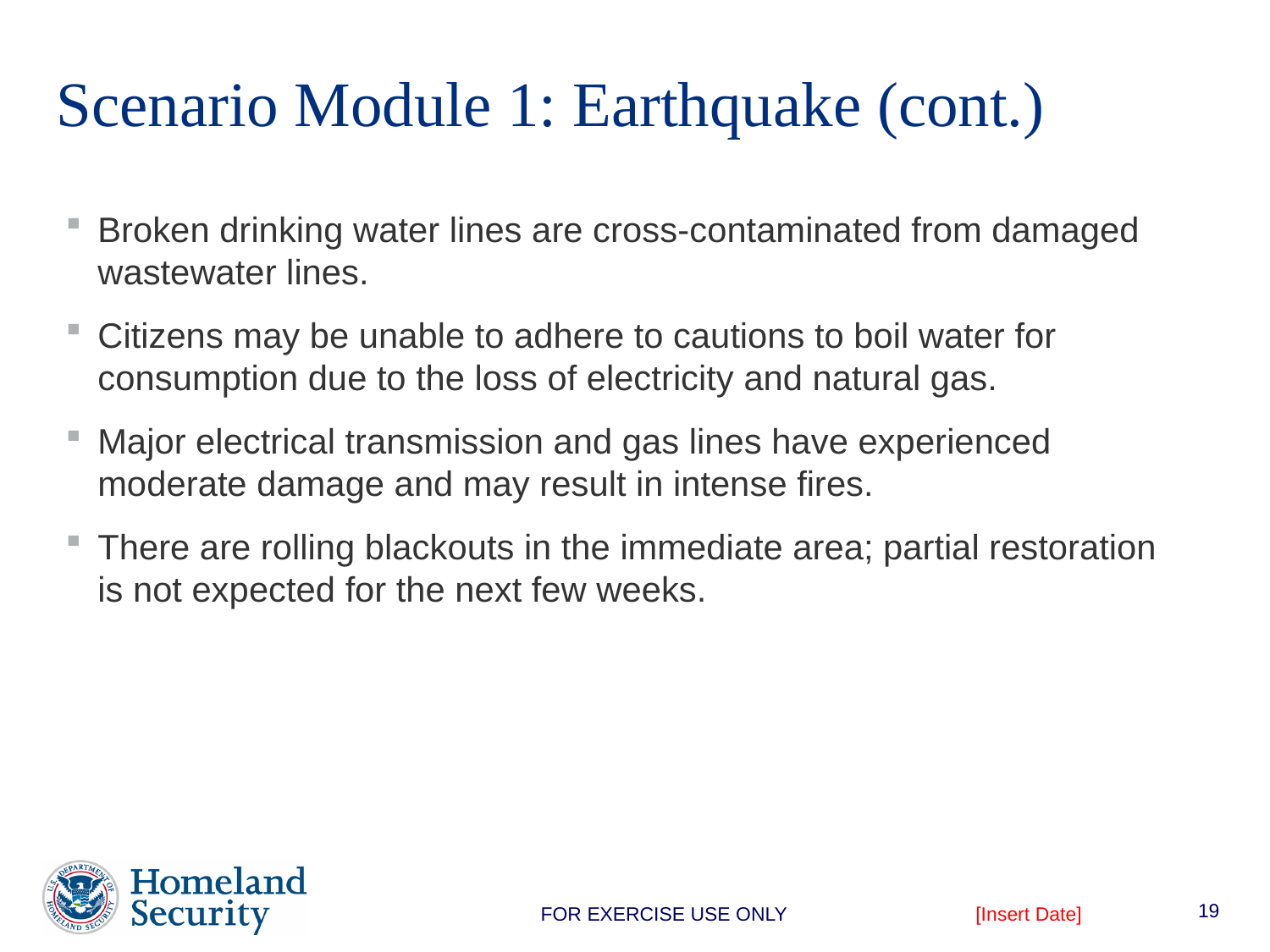

# Scenario Module 1: Earthquake (cont.)
Broken drinking water lines are cross-contaminated from damaged wastewater lines.
Citizens may be unable to adhere to cautions to boil water for consumption due to the loss of electricity and natural gas.
Major electrical transmission and gas lines have experienced moderate damage and may result in intense fires.
There are rolling blackouts in the immediate area; partial restoration is not expected for the next few weeks.
19